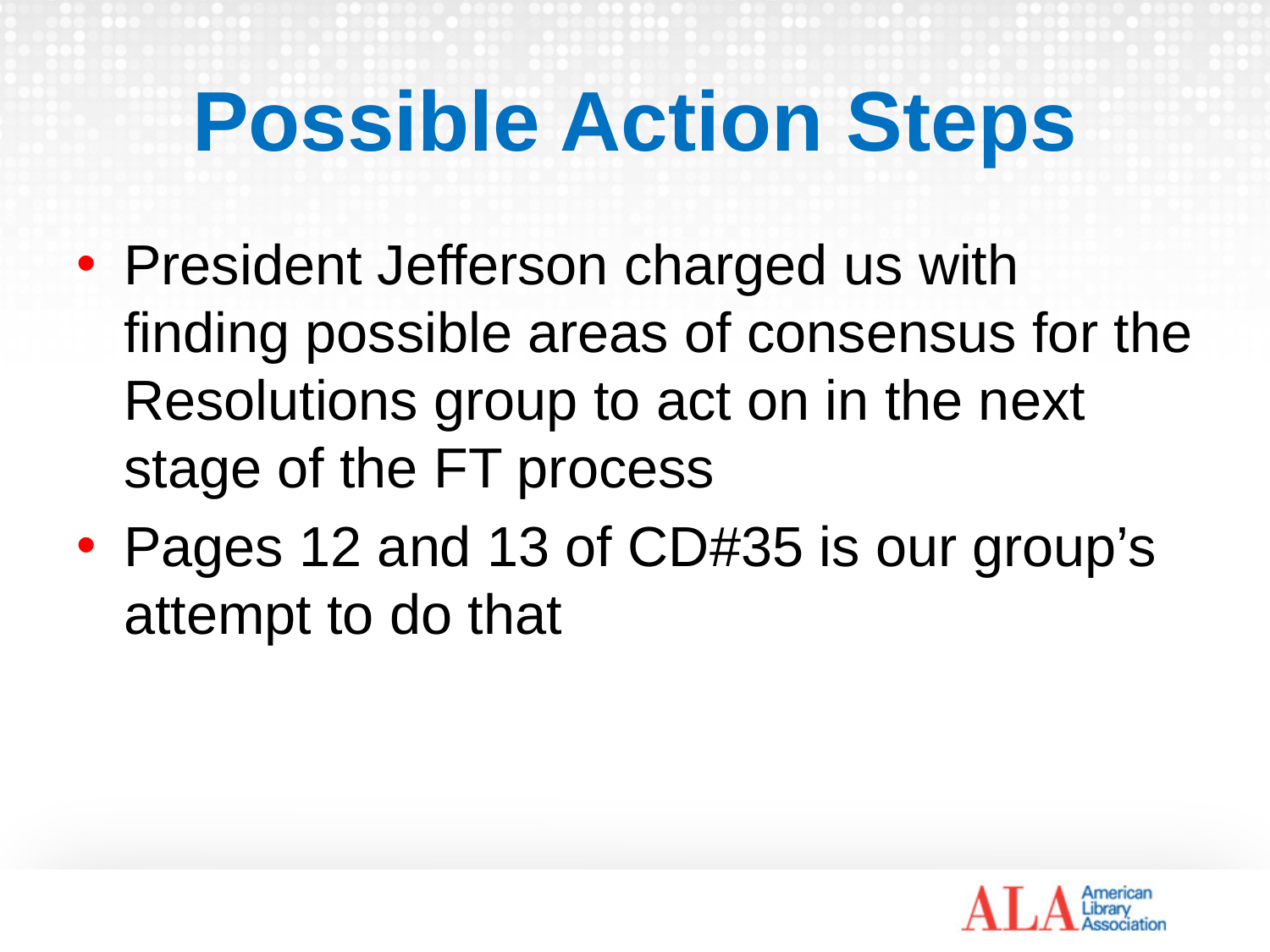

# Possible Action Steps
President Jefferson charged us with finding possible areas of consensus for the Resolutions group to act on in the next stage of the FT process
Pages 12 and 13 of CD#35 is our group’s attempt to do that